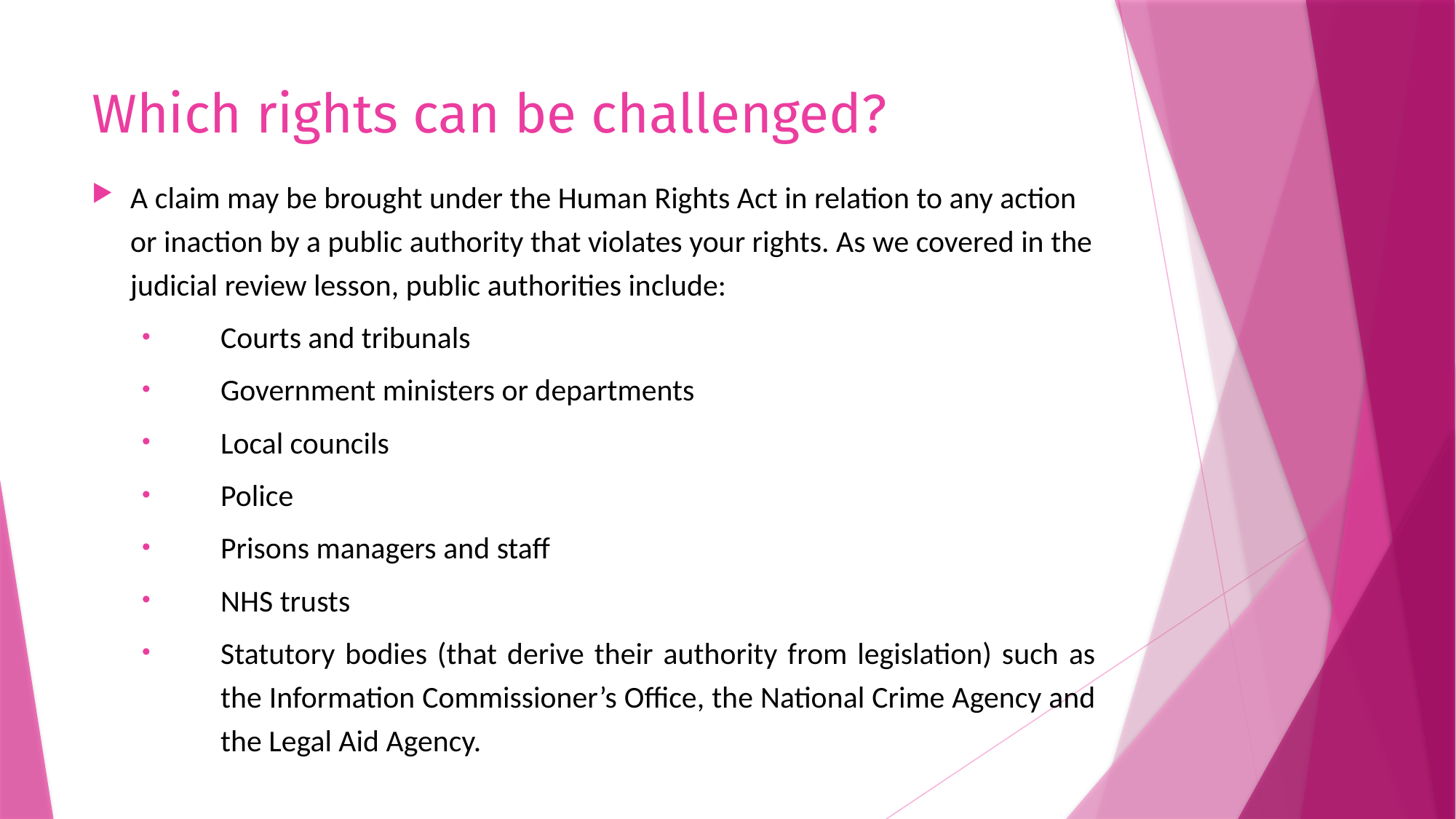

# Which rights can be challenged?
A claim may be brought under the Human Rights Act in relation to any action or inaction by a public authority that violates your rights. As we covered in the judicial review lesson, public authorities include:
Courts and tribunals
Government ministers or departments
Local councils
Police
Prisons managers and staff
NHS trusts
Statutory bodies (that derive their authority from legislation) such as the Information Commissioner’s Office, the National Crime Agency and the Legal Aid Agency.